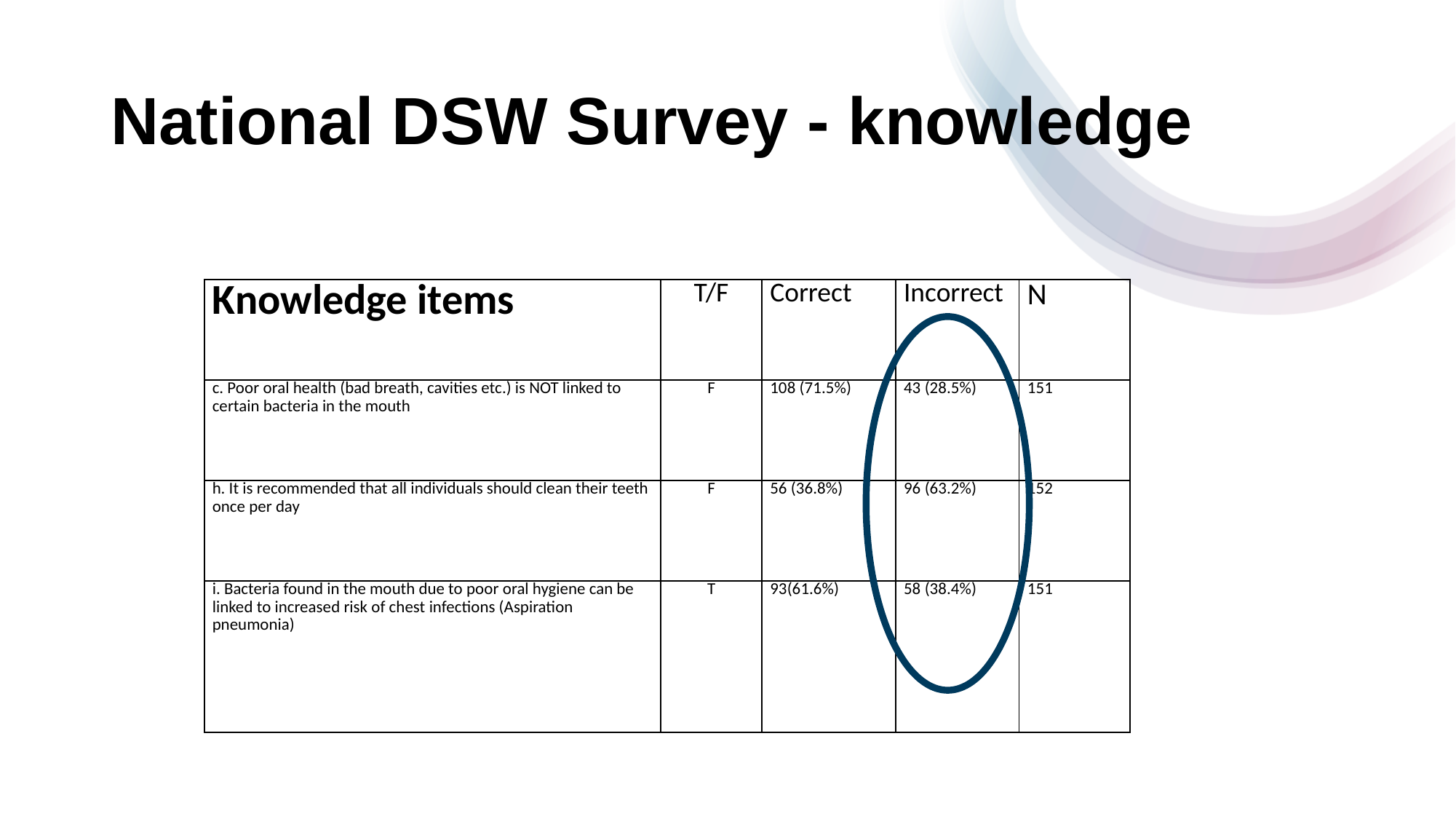

# National DSW Survey - knowledge
| Knowledge items | T/F | Correct | Incorrect | N |
| --- | --- | --- | --- | --- |
| c. Poor oral health (bad breath, cavities etc.) is NOT linked to certain bacteria in the mouth | F | 108 (71.5%) | 43 (28.5%) | 151 |
| h. It is recommended that all individuals should clean their teeth once per day | F | 56 (36.8%) | 96 (63.2%) | 152 |
| i. Bacteria found in the mouth due to poor oral hygiene can be linked to increased risk of chest infections (Aspiration pneumonia) | T | 93(61.6%) | 58 (38.4%) | 151 |